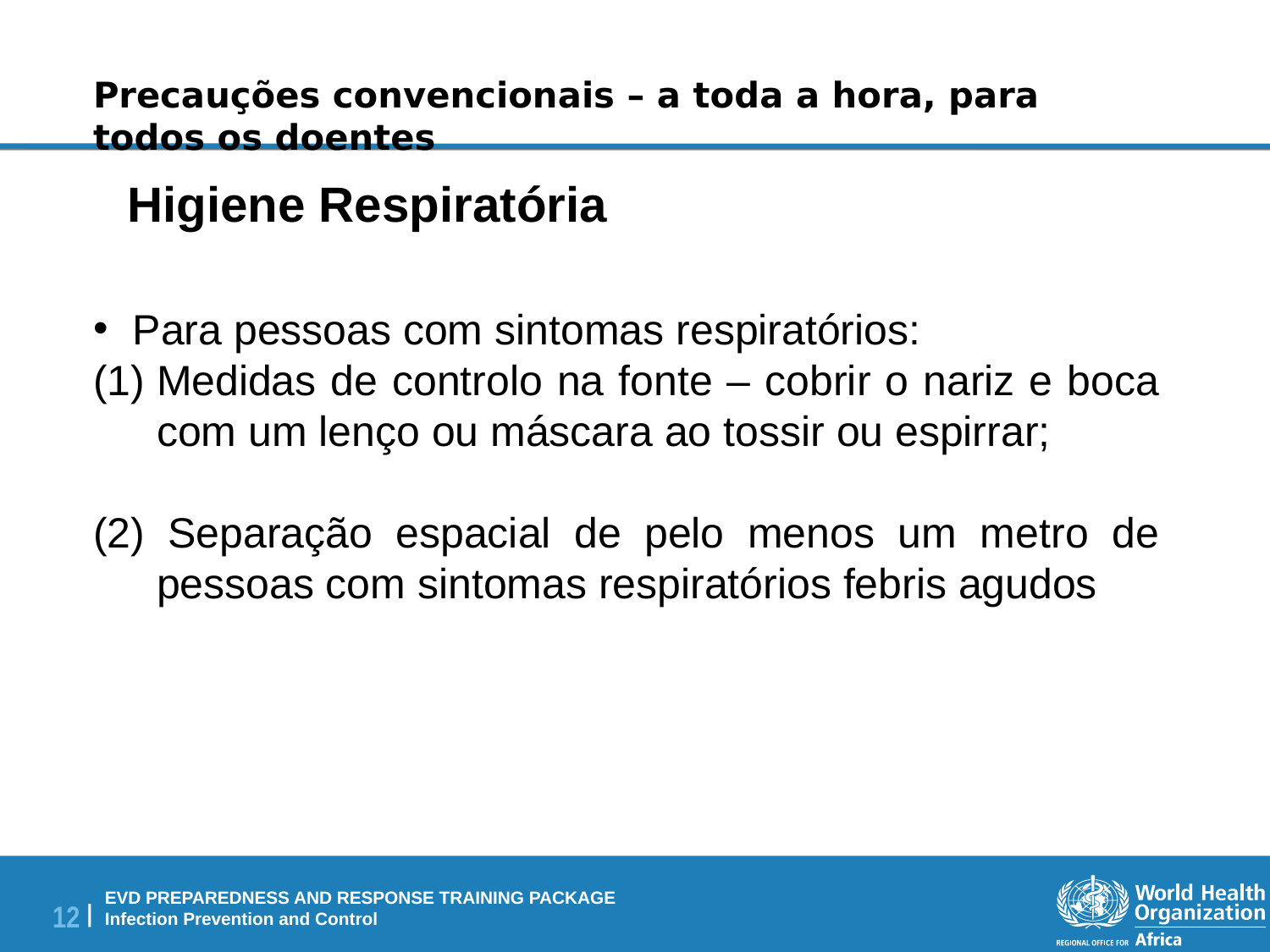

Precauções convencionais – a toda a hora, para todos os doentes
 Higiene Respiratória
Para pessoas com sintomas respiratórios:
Medidas de controlo na fonte – cobrir o nariz e boca com um lenço ou máscara ao tossir ou espirrar;

(2) Separação espacial de pelo menos um metro de pessoas com sintomas respiratórios febris agudos